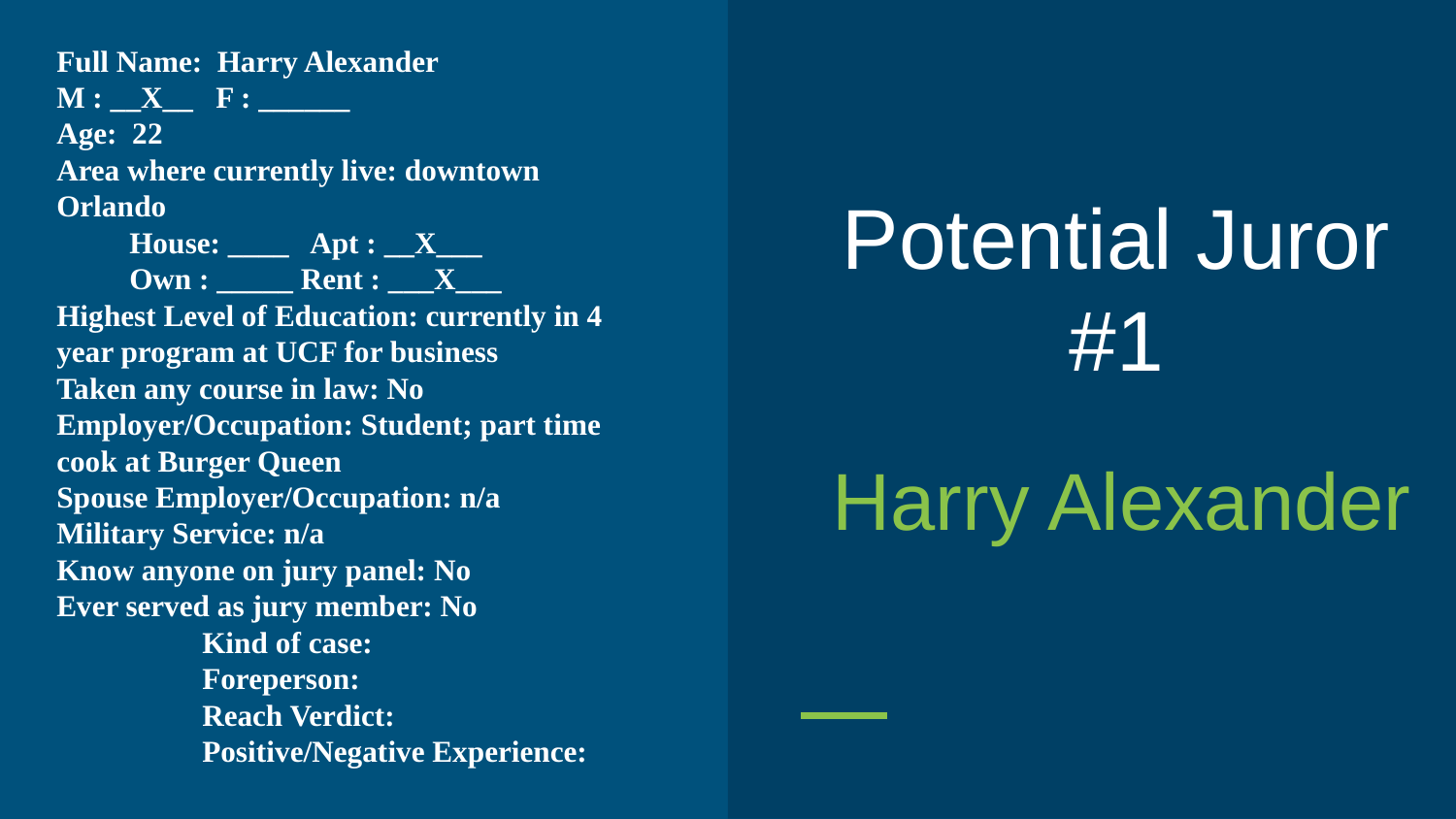

Full Name:  Harry Alexander
M : __X__   F : ______
Age:  22
Area where currently live: downtown Orlando
House: ____   Apt : __X___
Own : _____ Rent : ___X___
Highest Level of Education: currently in 4 year program at UCF for business
Taken any course in law: No
Employer/Occupation: Student; part time cook at Burger Queen
Spouse Employer/Occupation: n/a
Military Service: n/a
Know anyone on jury panel: No
Ever served as jury member: No
        	Kind of case:
        	Foreperson:
        	Reach Verdict:
        	Positive/Negative Experience:
# Potential Juror #1

Harry Alexander